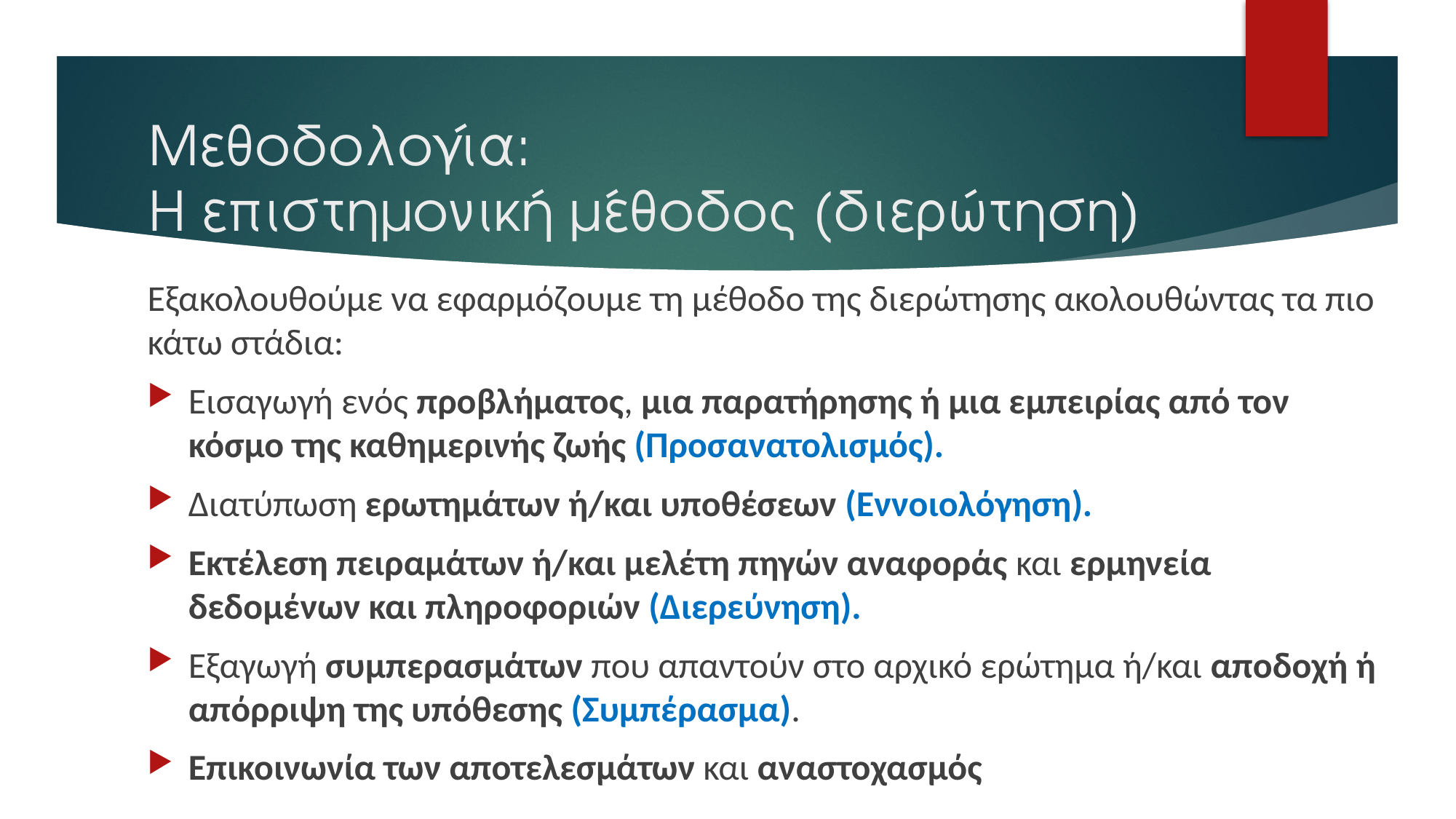

# Μεθοδολογία: Η επιστημονική μέθοδος (διερώτηση)
Εξακολουθούμε να εφαρμόζουμε τη μέθοδο της διερώτησης ακολουθώντας τα πιο κάτω στάδια:
Εισαγωγή ενός προβλήματος, μια παρατήρησης ή μια εμπειρίας από τον κόσμο της καθημερινής ζωής (Προσανατολισμός).
Διατύπωση ερωτημάτων ή/και υποθέσεων (Εννοιολόγηση).
Εκτέλεση πειραμάτων ή/και μελέτη πηγών αναφοράς και ερμηνεία  δεδομένων και πληροφοριών (Διερεύνηση).
Εξαγωγή συμπερασμάτων που απαντούν στο αρχικό ερώτημα ή/και αποδοχή ή απόρριψη της υπόθεσης (Συμπέρασμα).
Επικοινωνία των αποτελεσμάτων και αναστοχασμός